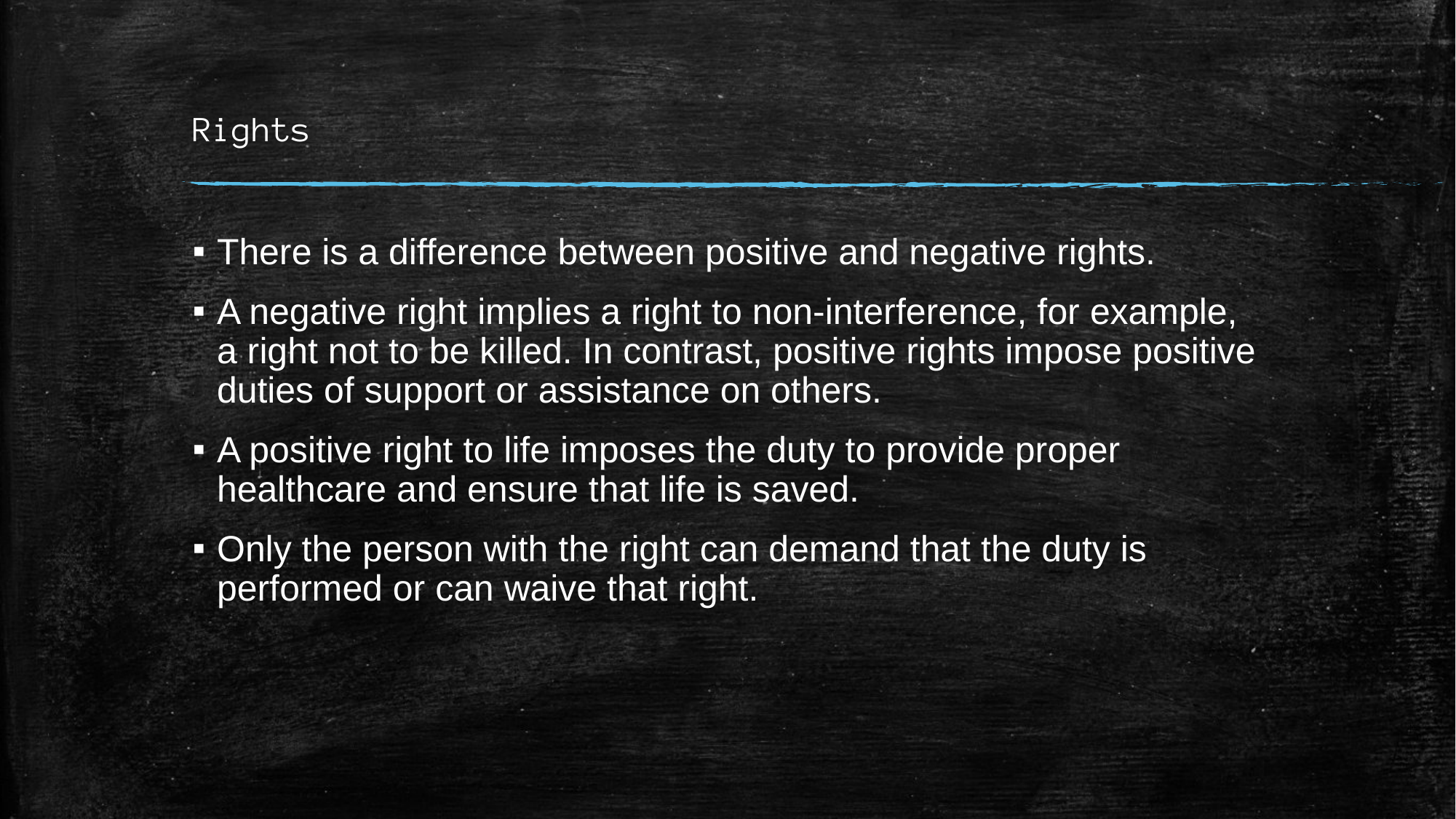

# Rights
There is a difference between positive and negative rights.
A negative right implies a right to non-interference, for example, a right not to be killed. In contrast, positive rights impose positive duties of support or assistance on others.
A positive right to life imposes the duty to provide proper healthcare and ensure that life is saved.
Only the person with the right can demand that the duty is performed or can waive that right.